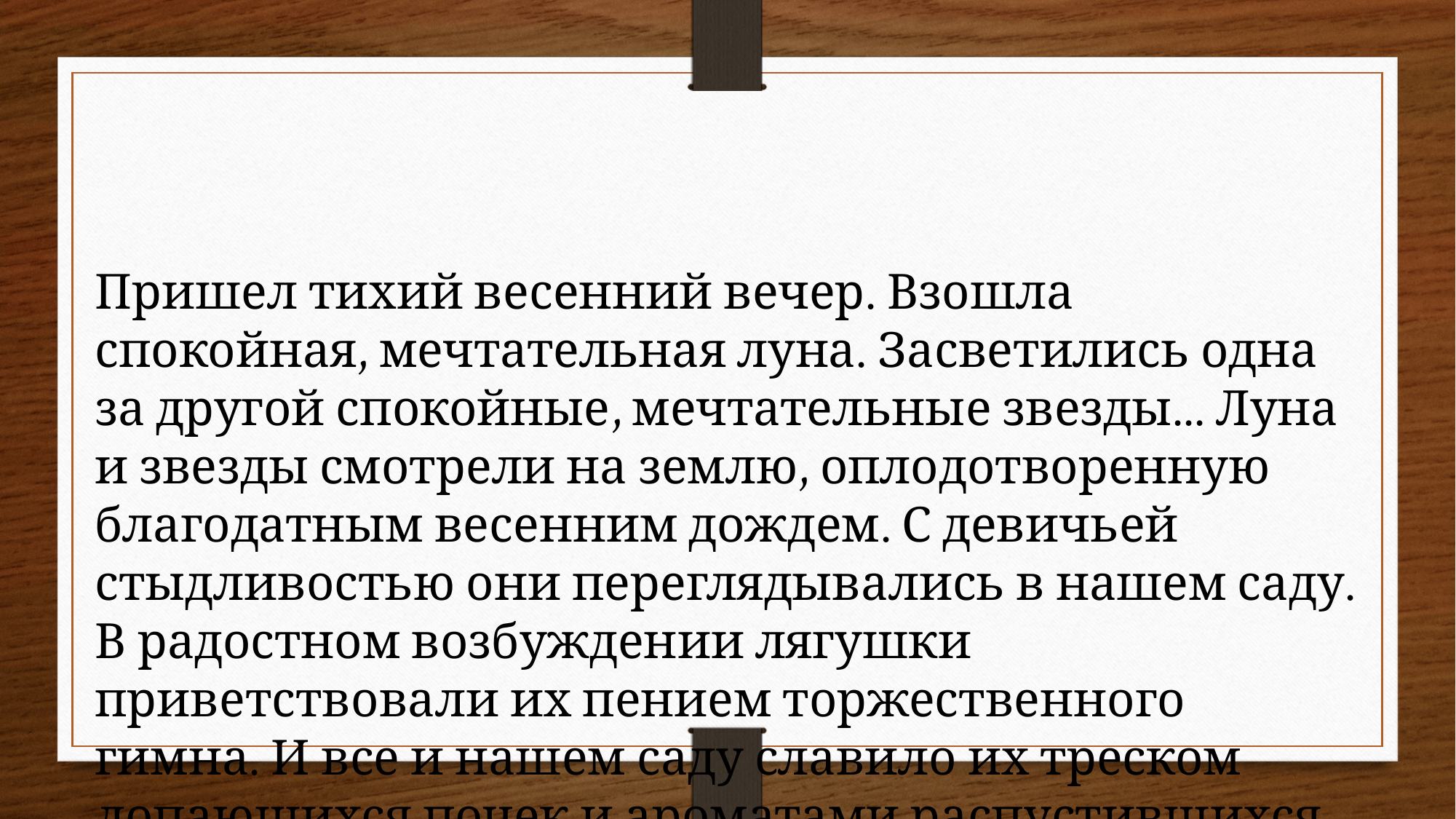

Пришел тихий весенний вечер. Взошла спокойная, мечтательная луна. Засветились одна за другой спокойные, мечтательные звезды... Луна и звезды смотрели на землю, оплодотворенную благодатным весенним дождем. С девичьей стыдливостью они переглядывались в нашем саду. В радостном возбуждении лягушки приветствовали их пением торжественного гимна. И все и нашем саду славило их треском лопающихся почек и ароматами распустившихся цветов.